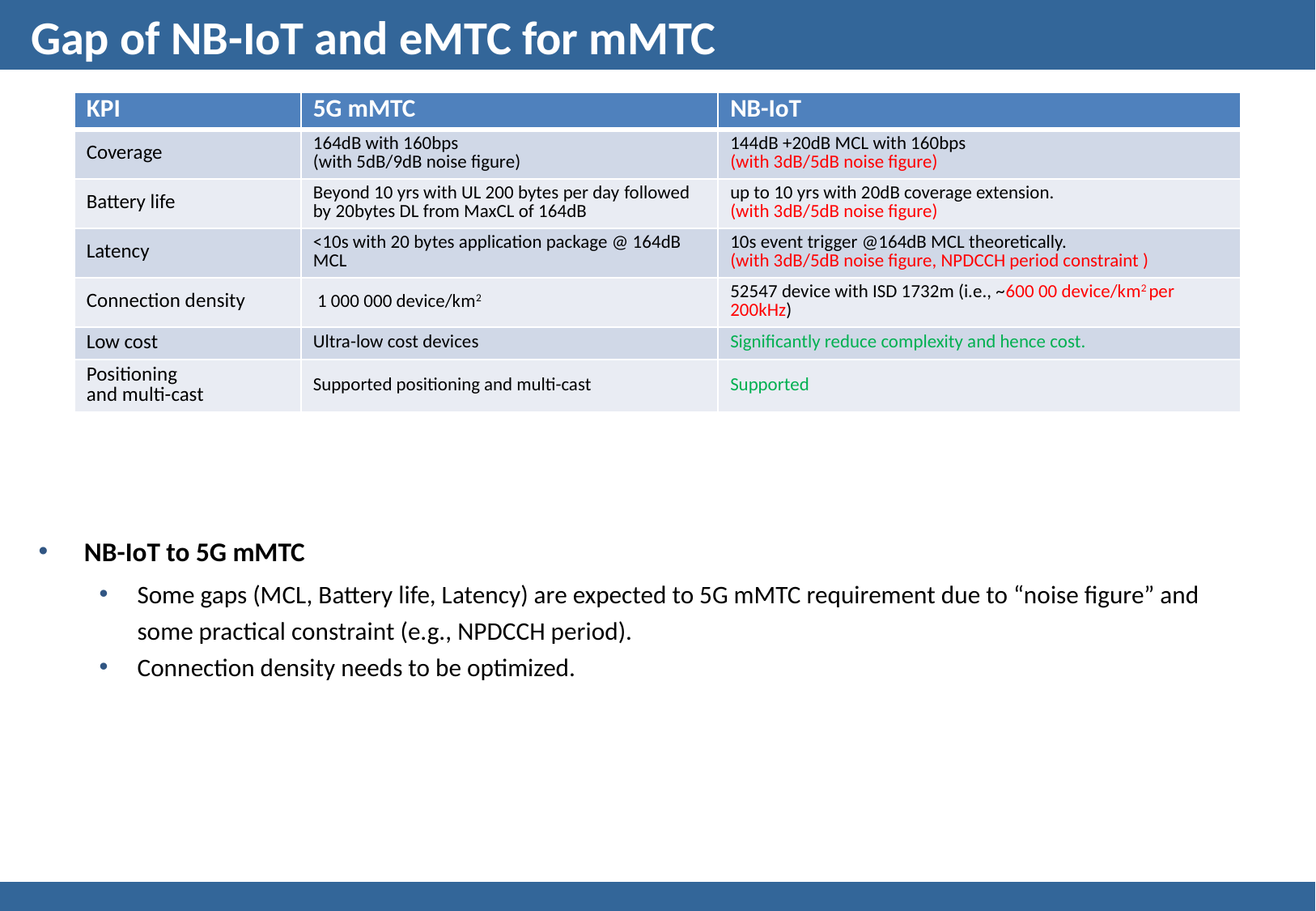

# Gap of NB-IoT and eMTC for mMTC
| KPI | 5G mMTC | NB-IoT |
| --- | --- | --- |
| Coverage | 164dB with 160bps (with 5dB/9dB noise figure) | 144dB +20dB MCL with 160bps (with 3dB/5dB noise figure) |
| Battery life | Beyond 10 yrs with UL 200 bytes per day followed by 20bytes DL from MaxCL of 164dB | up to 10 yrs with 20dB coverage extension. (with 3dB/5dB noise figure) |
| Latency | <10s with 20 bytes application package @ 164dB MCL | 10s event trigger @164dB MCL theoretically. (with 3dB/5dB noise figure, NPDCCH period constraint ) |
| Connection density | 1 000 000 device/km2 | 52547 device with ISD 1732m (i.e., ~600 00 device/km2 per 200kHz) |
| Low cost | Ultra-low cost devices | Significantly reduce complexity and hence cost. |
| Positioning and multi-cast | Supported positioning and multi-cast | Supported |
NB-IoT to 5G mMTC
Some gaps (MCL, Battery life, Latency) are expected to 5G mMTC requirement due to “noise figure” and      some practical constraint (e.g., NPDCCH period).
Connection density needs to be optimized.